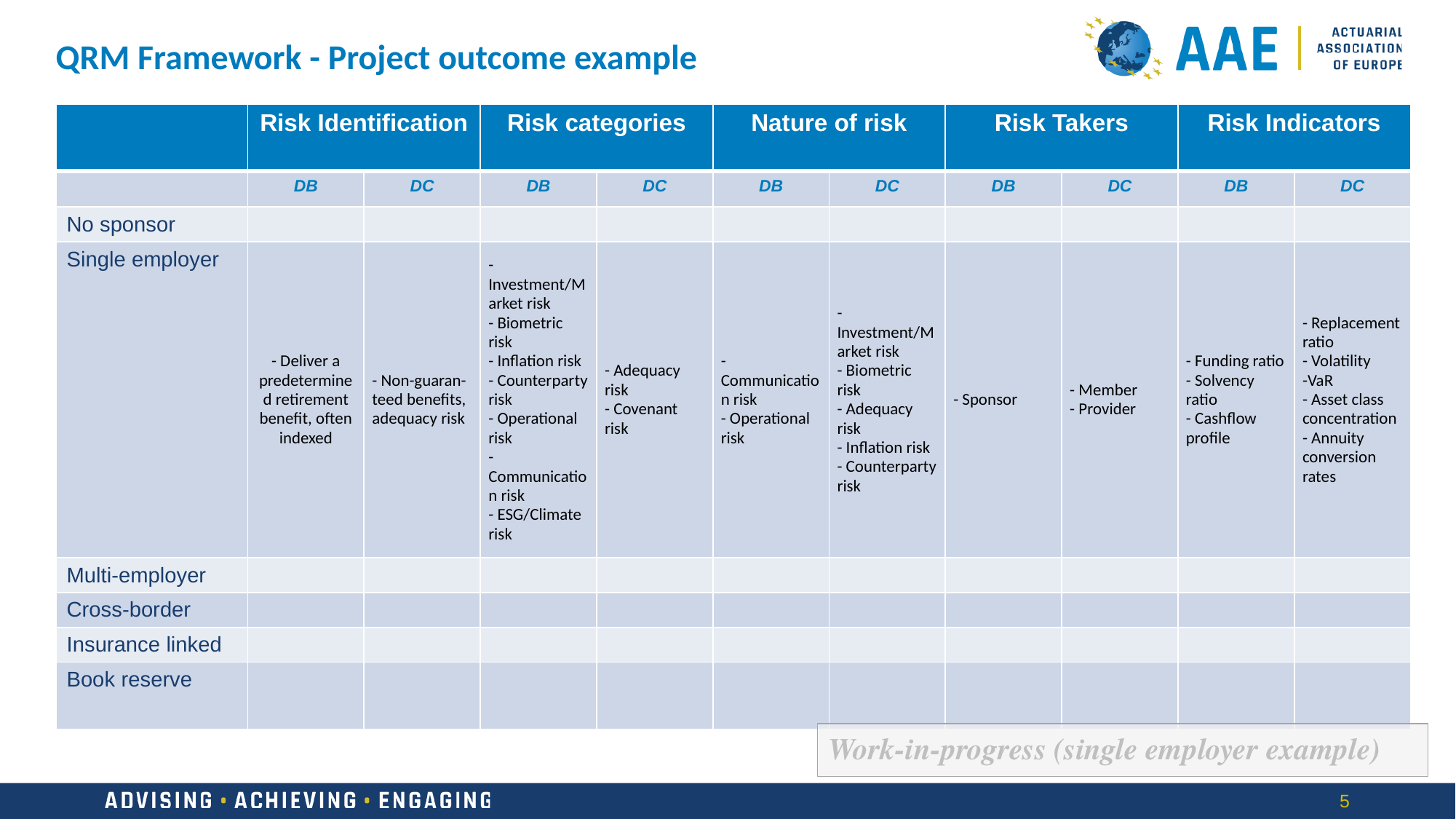

QRM Framework - Project outcome example
|  | Risk Identification |  | Risk categories |  | Nature of risk |  | Risk Takers |  | Risk Indicators |  |
| --- | --- | --- | --- | --- | --- | --- | --- | --- | --- | --- |
|  | DB | DC | DB | DC | DB | DC | DB | DC | DB | DC |
| No sponsor |  |  |  |  |  |  |  |  |  |  |
| Single employer | - Deliver a predetermined retirement benefit, often indexed | - Non-guaran-teed benefits, adequacy risk | - Investment/Market risk - Biometric risk - Inflation risk - Counterparty risk - Operational risk - Communication risk - ESG/Climate risk | - Adequacy risk - Covenant risk | - Communication risk - Operational risk | - Investment/Market risk - Biometric risk - Adequacy risk - Inflation risk - Counterparty risk | - Sponsor | - Member - Provider | - Funding ratio - Solvency ratio - Cashflow profile | - Replacement ratio - Volatility -VaR - Asset class concentration - Annuity conversion rates |
| Multi-employer |  |  |  |  |  |  |  |  |  |  |
| Cross-border |  |  |  |  |  |  |  |  |  |  |
| Insurance linked |  |  |  |  |  |  |  |  |  |  |
| Book reserve |  |  |  |  |  |  |  |  |  |  |
Work-in-progress (single employer example)
5